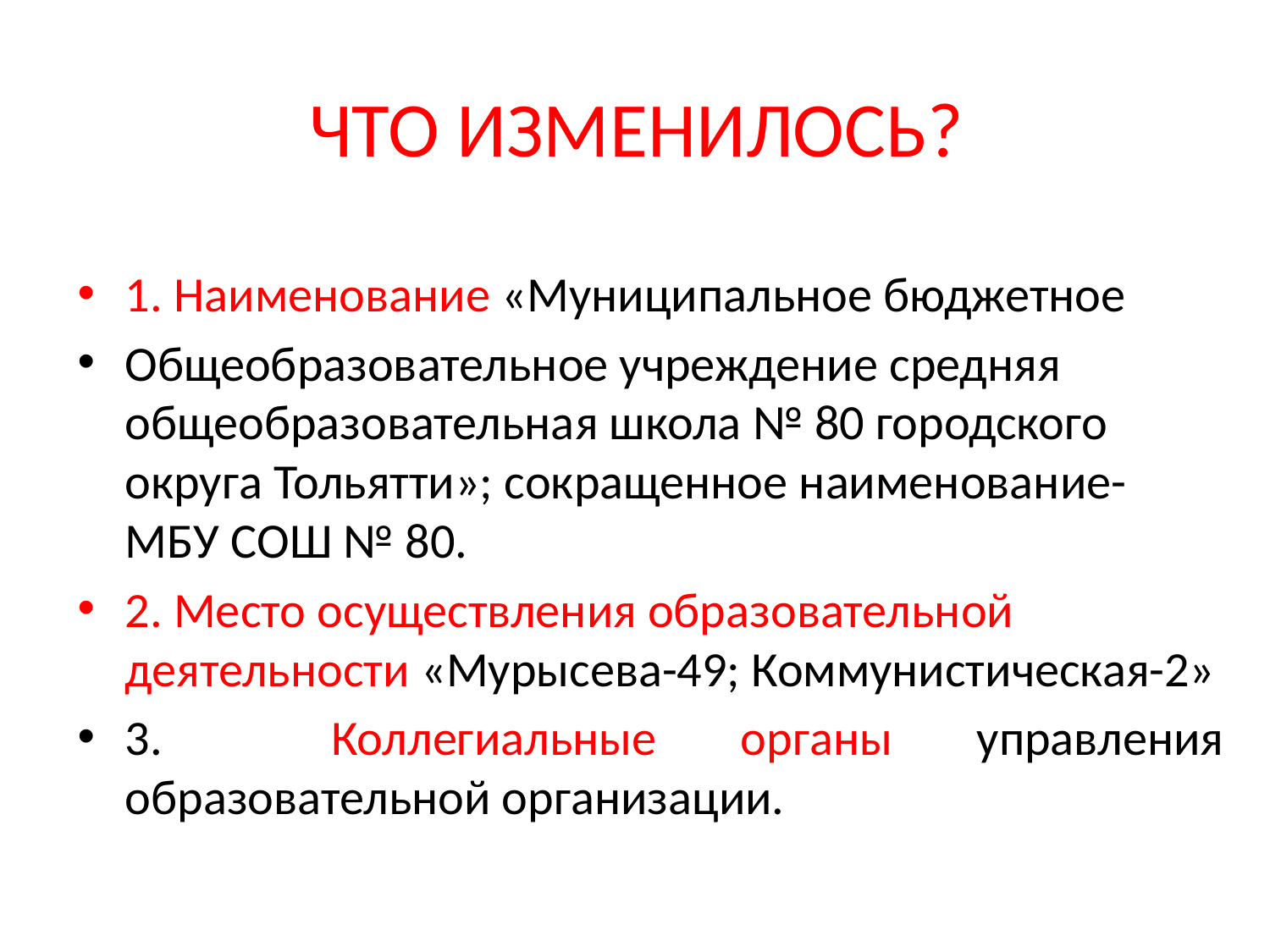

# ЧТО ИЗМЕНИЛОСЬ?
1. Наименование «Муниципальное бюджетное
Общеобразовательное учреждение средняя общеобразовательная школа № 80 городского округа Тольятти»; сокращенное наименование- МБУ СОШ № 80.
2. Место осуществления образовательной деятельности «Мурысева-49; Коммунистическая-2»
3.  Коллегиальные органы управления образовательной организации.